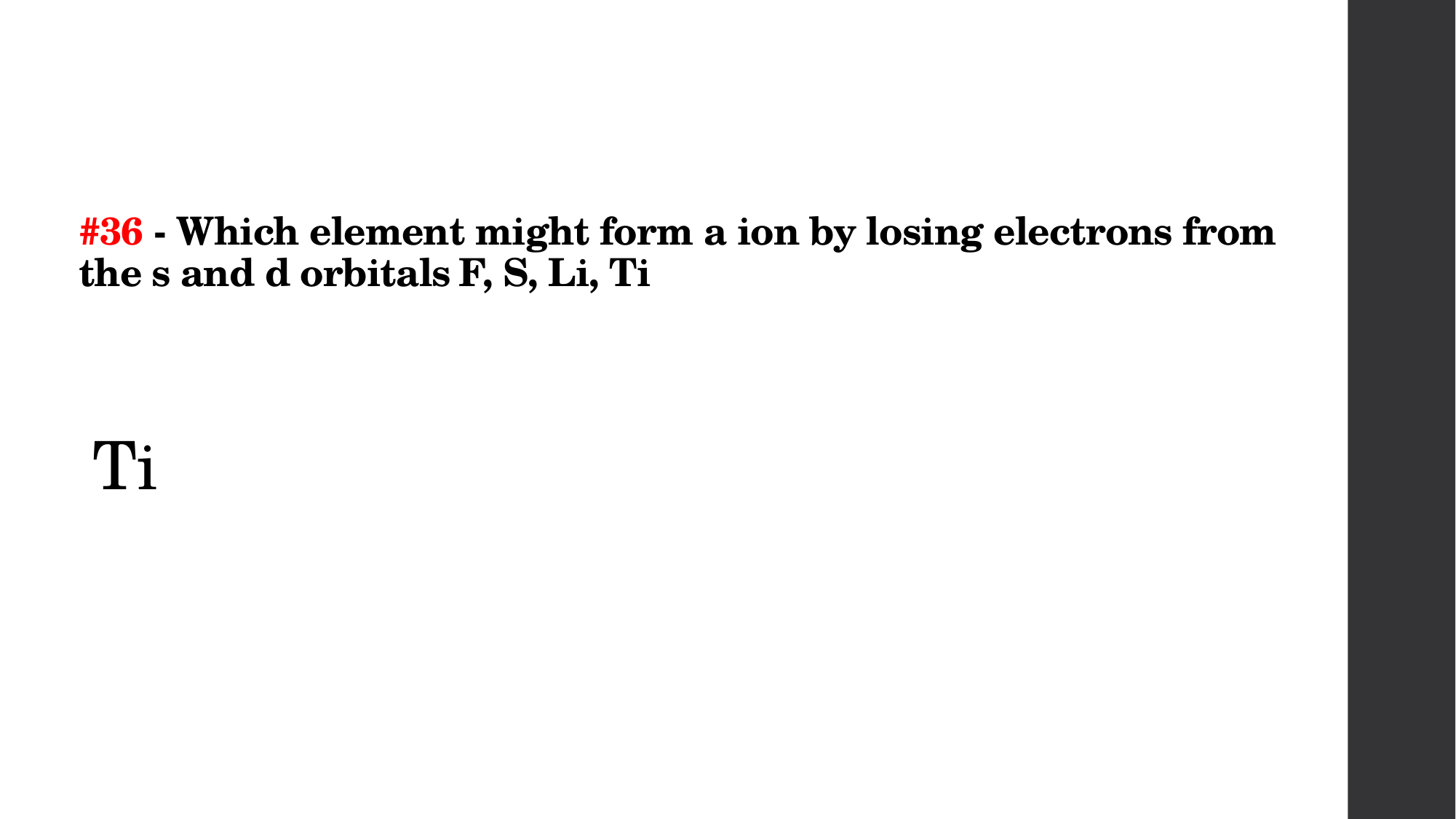

# #36 - Which element might form a ion by losing electrons from the s and d orbitals	F, S, Li, Ti
Ti